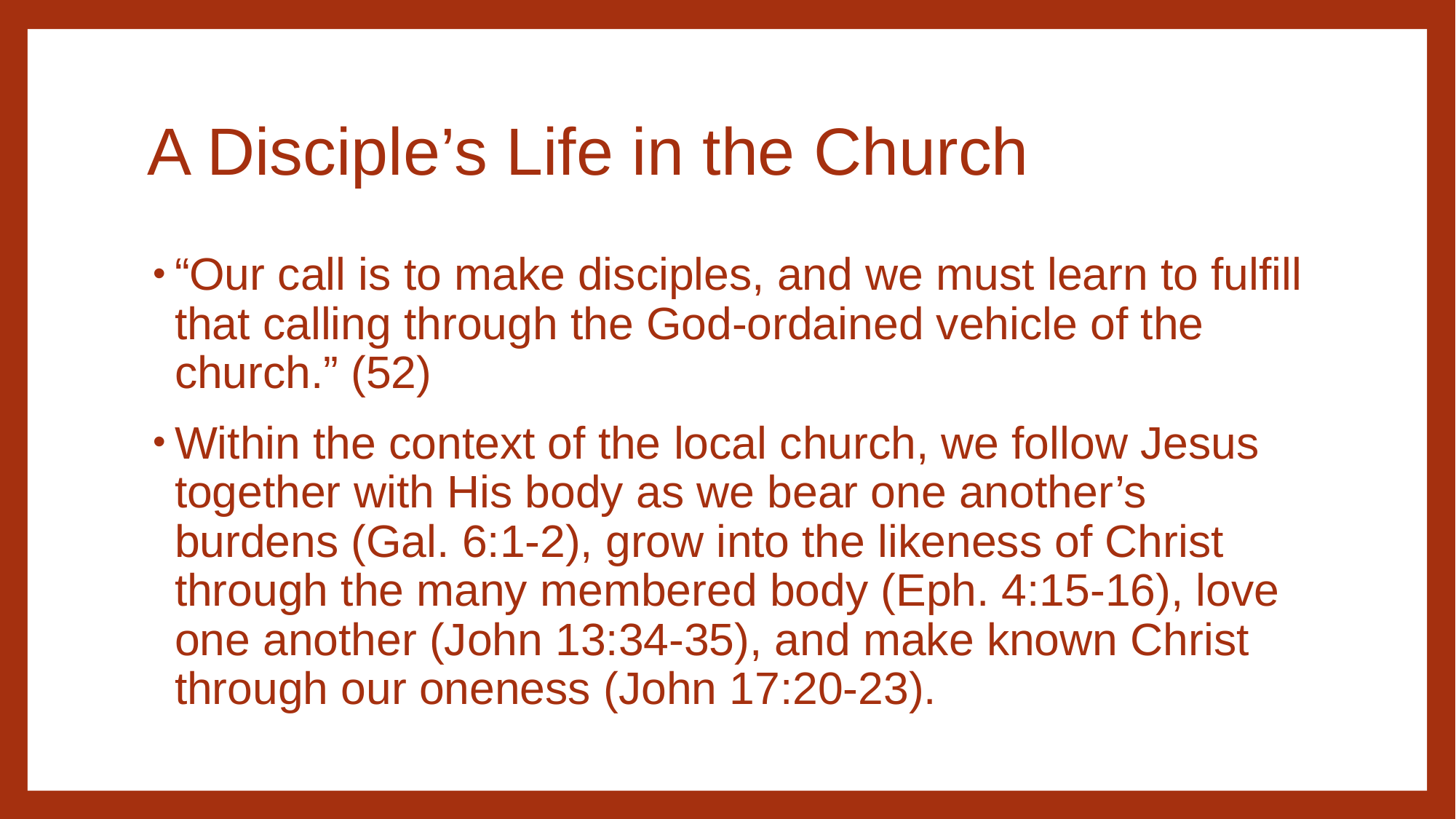

# A Disciple’s Life in the Church
“Our call is to make disciples, and we must learn to fulfill that calling through the God-ordained vehicle of the church.” (52)
Within the context of the local church, we follow Jesus together with His body as we bear one another’s burdens (Gal. 6:1-2), grow into the likeness of Christ through the many membered body (Eph. 4:15-16), love one another (John 13:34-35), and make known Christ through our oneness (John 17:20-23).